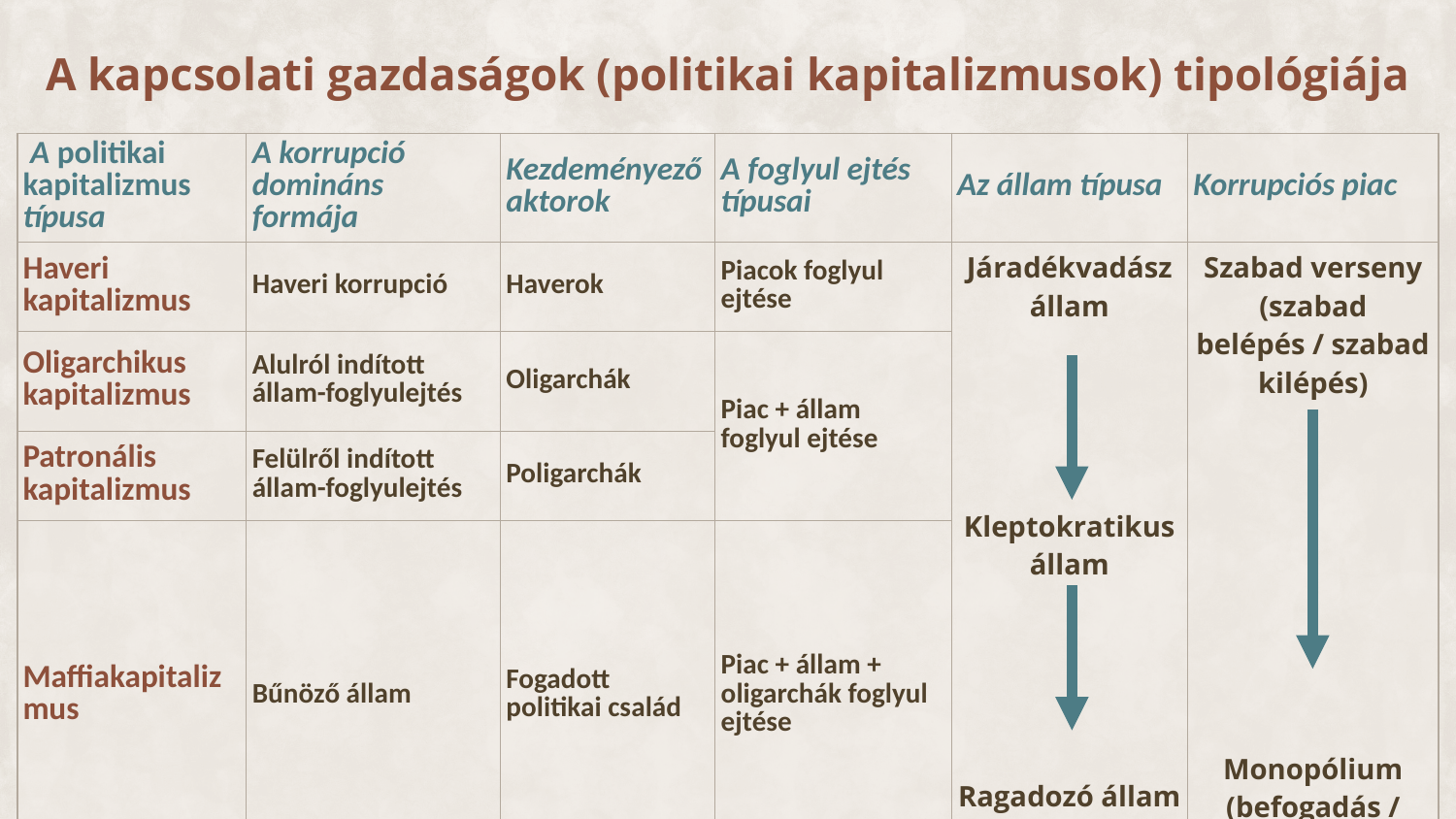

# A kapcsolati gazdaságok (politikai kapitalizmusok) tipológiája
| A politikai kapitalizmus típusa | A korrupció domináns formája | Kezdeményező aktorok | A foglyul ejtés típusai | Az állam típusa | Korrupciós piac |
| --- | --- | --- | --- | --- | --- |
| Haveri kapitalizmus | Haveri korrupció | Haverok | Piacok foglyul ejtése | Járadékvadász állam       Kleptokratikus állam       Ragadozó állam | Szabad verseny (szabad belépés / szabad kilépés)             Monopólium (befogadás / kitagadás) |
| Oligarchikus kapitalizmus | Alulról indított állam-foglyulejtés | Oligarchák | Piac + állam foglyul ejtése |  |  |
| Patronális kapitalizmus | Felülről indított állam-foglyulejtés | Poligarchák |  |  |  |
| Maffiakapitalizmus | Bűnöző állam | Fogadott politikai család | Piac + állam + oligarchák foglyul ejtése |  |  |